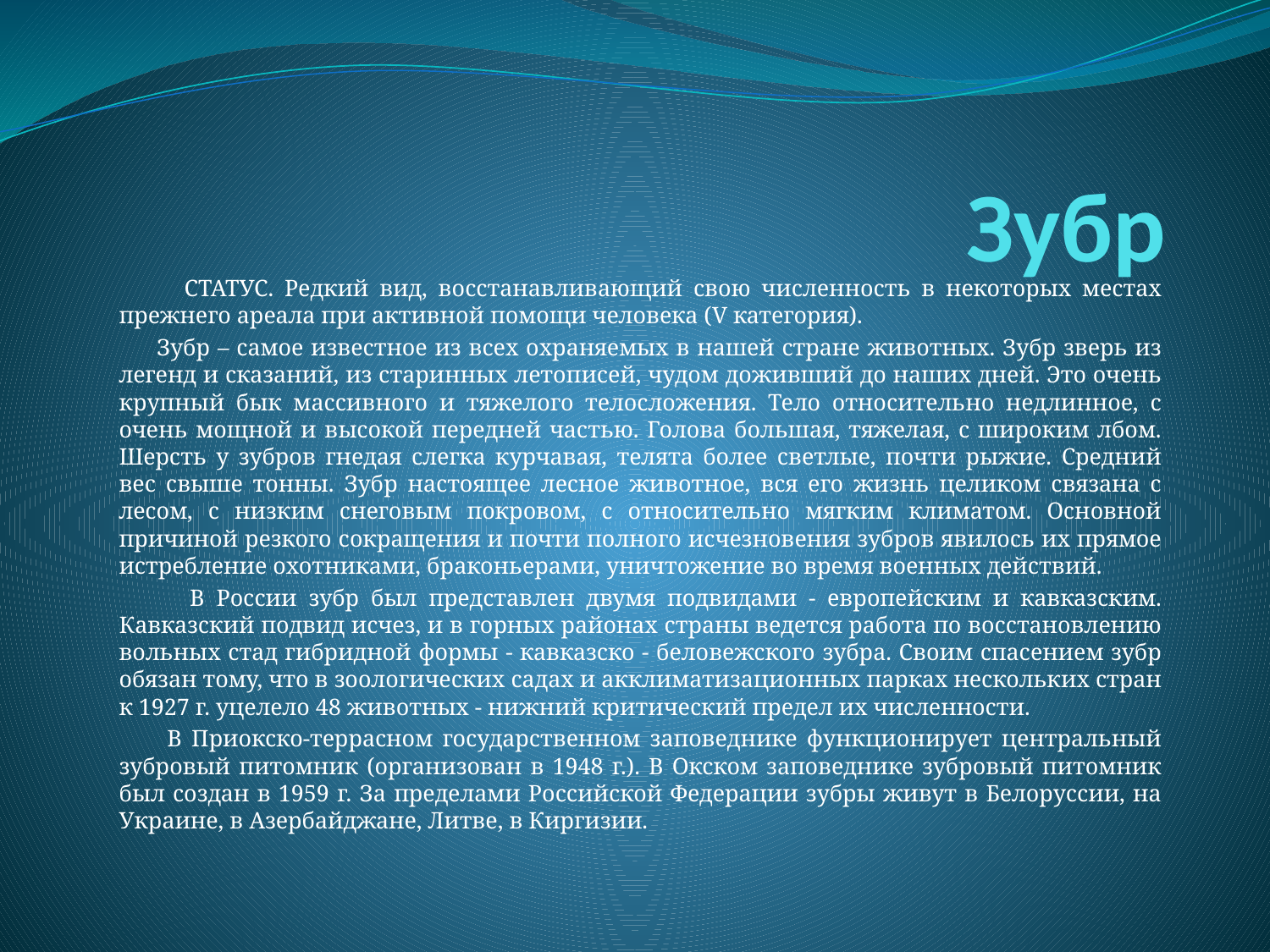

# Зубр
      СТАТУС. Редкий вид, восстанавливающий свою численность в некоторых местах прежнего ареала при активной помощи человека (V категория).
     Зубр – самое известное из всех охраняемых в нашей стране животных. Зубр зверь из легенд и сказаний, из старинных летописей, чудом доживший до наших дней. Это очень крупный бык массивного и тяжелого телосложения. Тело относительно недлинное, с очень мощной и высокой передней частью. Голова большая, тяжелая, с широким лбом. Шерсть у зубров гнедая слегка курчавая, телята более светлые, почти рыжие. Средний вес свыше тонны. Зубр настоящее лесное животное, вся его жизнь целиком связана с лесом, с низким снеговым покровом, с относительно мягким климатом. Основной причиной резкого сокращения и почти полного исчезновения зубров явилось их прямое истребление охотниками, браконьерами, уничтожение во время военных действий.
      В России зубр был представлен двумя подвидами - европейским и кавказским. Кавказский подвид исчез, и в горных районах страны ведется работа по восстановлению вольных стад гибридной формы - кавказско - беловежского зубра. Своим спасением зубр обязан тому, что в зоологических садах и акклиматизационных парках нескольких стран к 1927 г. уцелело 48 животных - нижний критический предел их численности.
     В Приокско-террасном государственном заповеднике функционирует центральный зубровый питомник (организован в 1948 г.). В Окском заповеднике зубровый питомник был создан в 1959 г. За пределами Российской Федерации зубры живут в Белоруссии, на Украине, в Азербайджане, Литве, в Киргизии.